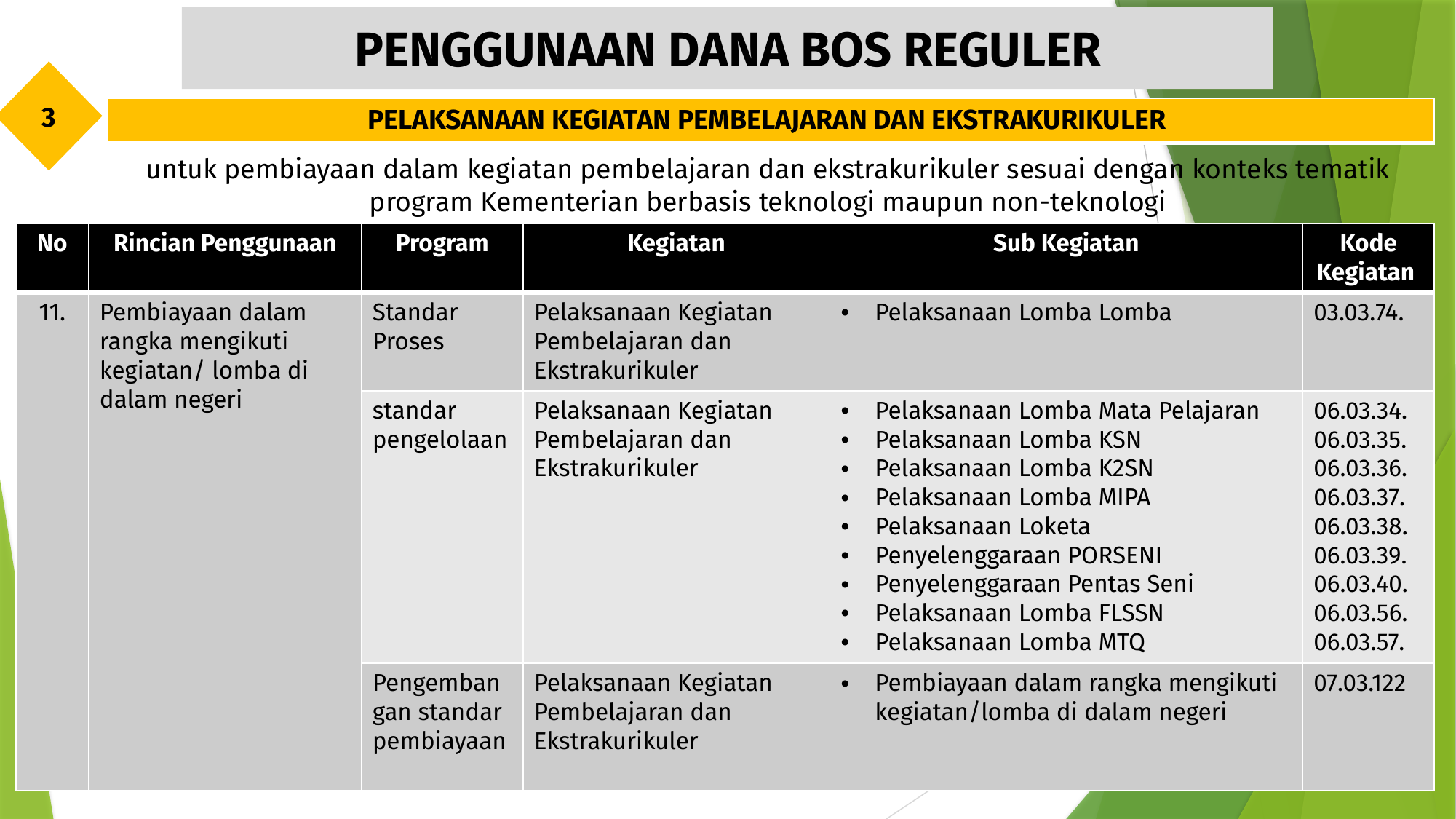

PENGGUNAAN DANA BOS REGULER
3
| PELAKSANAAN KEGIATAN PEMBELAJARAN DAN EKSTRAKURIKULER |
| --- |
untuk pembiayaan dalam kegiatan pembelajaran dan ekstrakurikuler sesuai dengan konteks tematik program Kementerian berbasis teknologi maupun non-teknologi
| No | Rincian Penggunaan | Program | Kegiatan | Sub Kegiatan | Kode Kegiatan |
| --- | --- | --- | --- | --- | --- |
| 11. | Pembiayaan dalam rangka mengikuti kegiatan/ lomba di dalam negeri | Standar Proses | Pelaksanaan Kegiatan Pembelajaran dan Ekstrakurikuler | Pelaksanaan Lomba Lomba | 03.03.74. |
|  |  | standar pengelolaan | Pelaksanaan Kegiatan Pembelajaran dan Ekstrakurikuler | Pelaksanaan Lomba Mata Pelajaran Pelaksanaan Lomba KSN Pelaksanaan Lomba K2SN Pelaksanaan Lomba MIPA Pelaksanaan Loketa Penyelenggaraan PORSENI Penyelenggaraan Pentas Seni Pelaksanaan Lomba FLSSN Pelaksanaan Lomba MTQ | 06.03.34. 06.03.35. 06.03.36. 06.03.37. 06.03.38. 06.03.39. 06.03.40. 06.03.56. 06.03.57. |
|  |  | Pengembangan standar pembiayaan | Pelaksanaan Kegiatan Pembelajaran dan Ekstrakurikuler | Pembiayaan dalam rangka mengikuti kegiatan/lomba di dalam negeri | 07.03.122 |